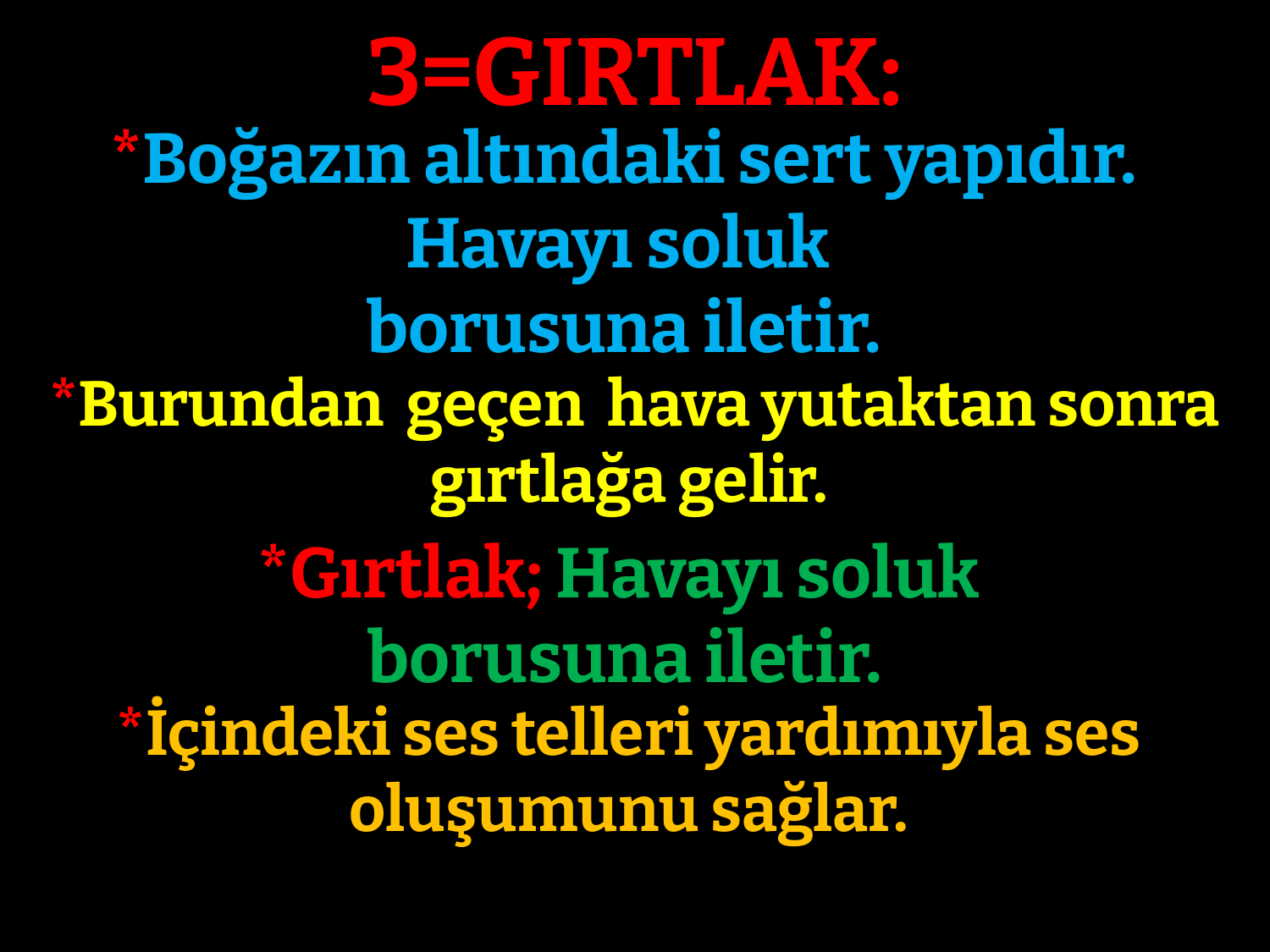

3=GIRTLAK:
*Boğazın altındaki sert yapıdır. Havayı soluk
borusuna iletir.
#
*Burundan  geçen  hava yutaktan sonra gırtlağa gelir.
*Gırtlak; Havayı soluk
borusuna iletir.

*İçindeki ses telleri yardımıyla ses oluşumunu sağlar.